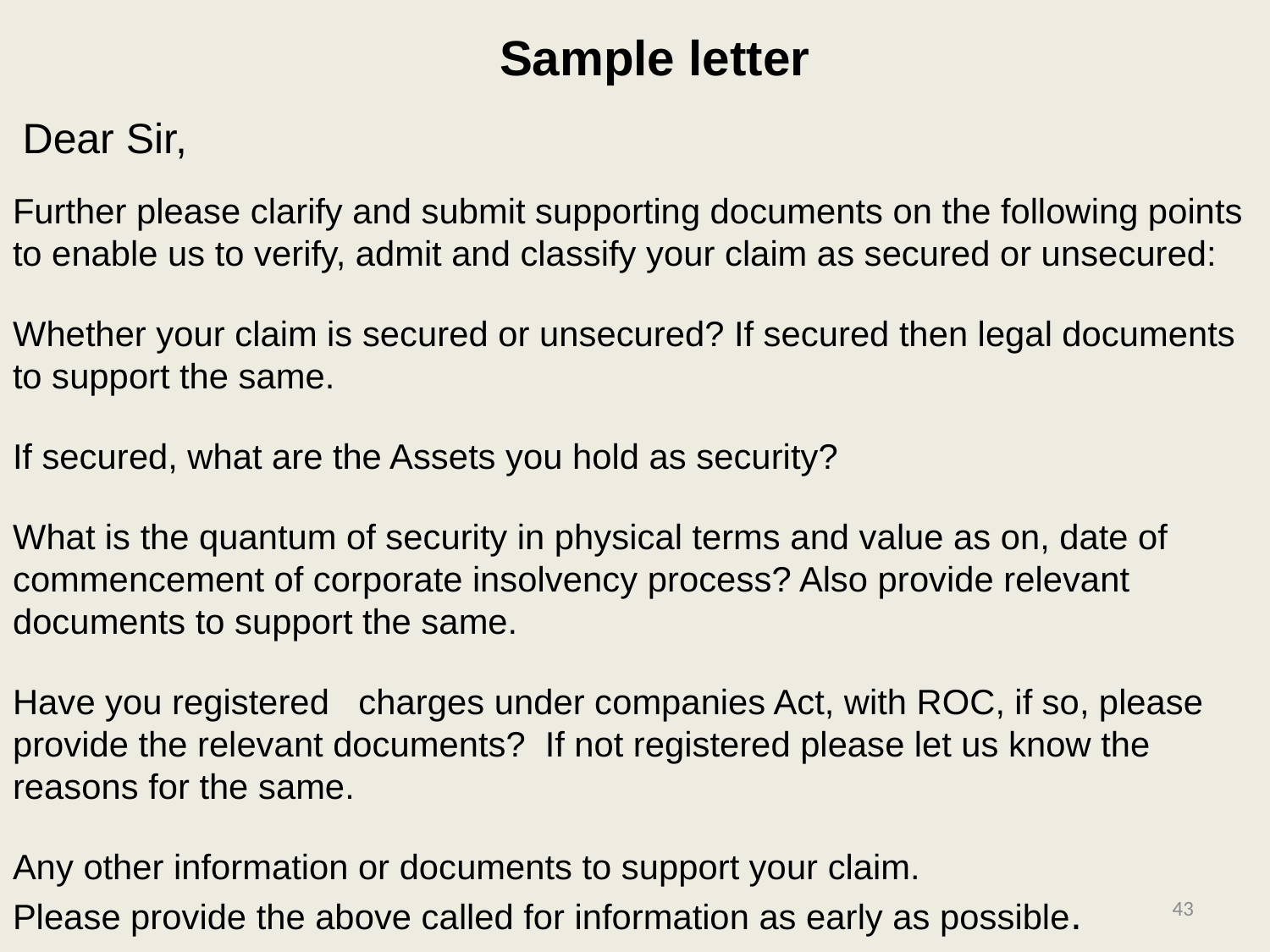

Sample letter
Dear Sir,
Further please clarify and submit supporting documents on the following points to enable us to verify, admit and classify your claim as secured or unsecured:

Whether your claim is secured or unsecured? If secured then legal documents to support the same.

If secured, what are the Assets you hold as security?

What is the quantum of security in physical terms and value as on, date of commencement of corporate insolvency process? Also provide relevant documents to support the same.

Have you registered   charges under companies Act, with ROC, if so, please provide the relevant documents?  If not registered please let us know the reasons for the same.

Any other information or documents to support your claim.
Please provide the above called for information as early as possible.
43